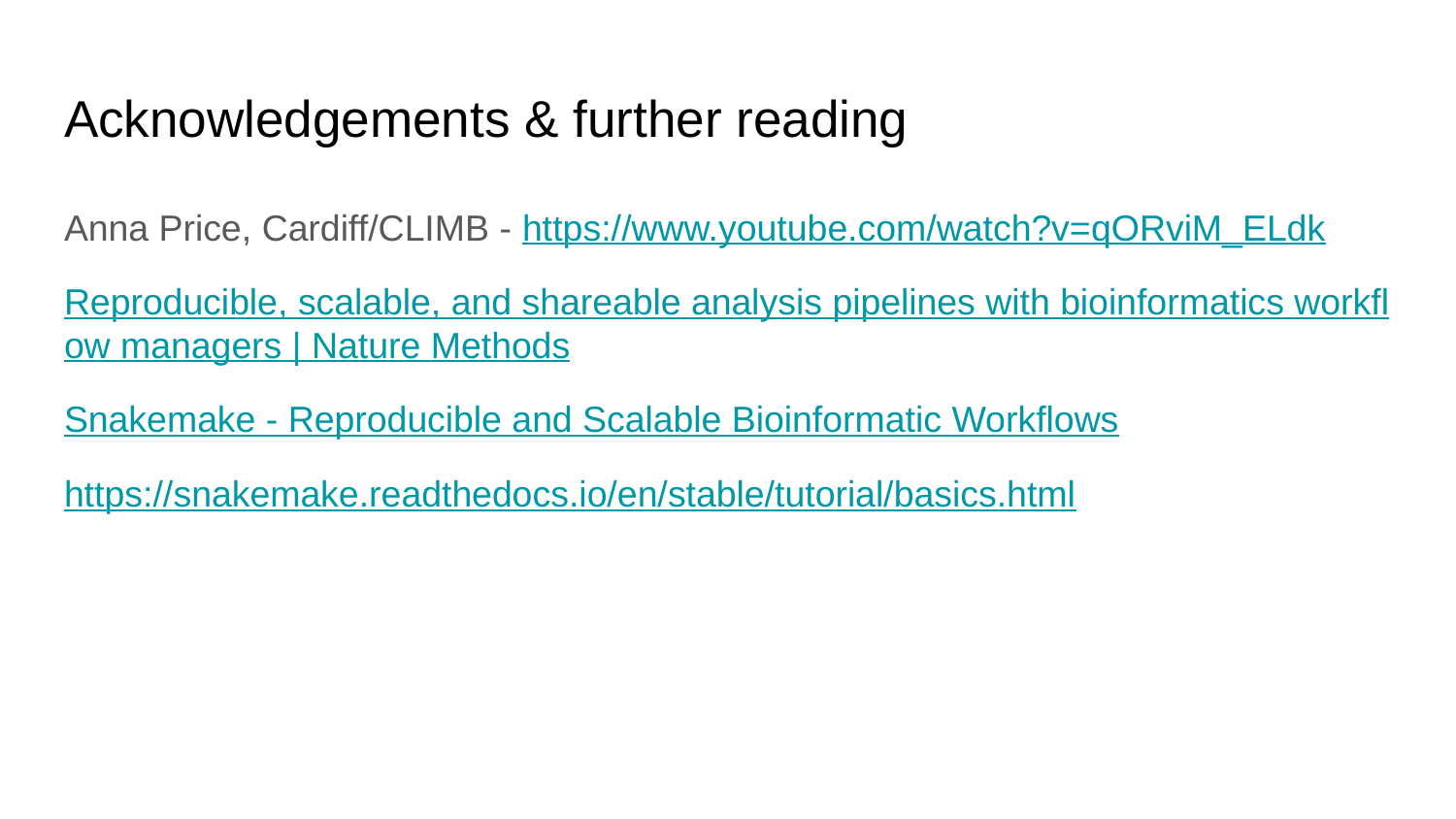

# Acknowledgements & further reading
Anna Price, Cardiff/CLIMB - https://www.youtube.com/watch?v=qORviM_ELdk
Reproducible, scalable, and shareable analysis pipelines with bioinformatics workflow managers | Nature Methods
Snakemake - Reproducible and Scalable Bioinformatic Workflows
https://snakemake.readthedocs.io/en/stable/tutorial/basics.html